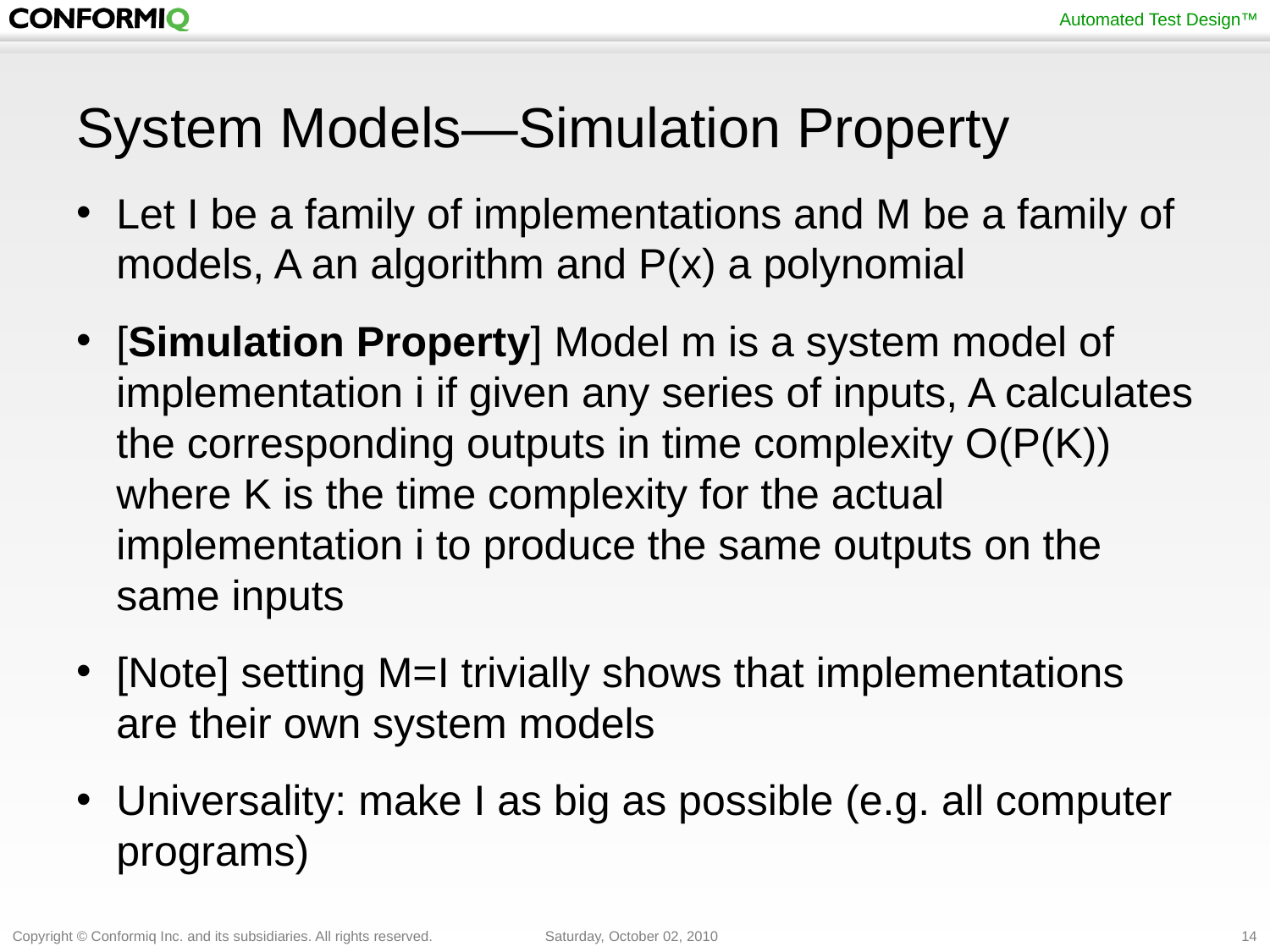

# System Models—Simulation Property
Let I be a family of implementations and M be a family of models, A an algorithm and P(x) a polynomial
[Simulation Property] Model m is a system model of implementation i if given any series of inputs, A calculates the corresponding outputs in time complexity O(P(K)) where K is the time complexity for the actual implementation i to produce the same outputs on the same inputs
[Note] setting M=I trivially shows that implementations are their own system models
Universality: make I as big as possible (e.g. all computer programs)